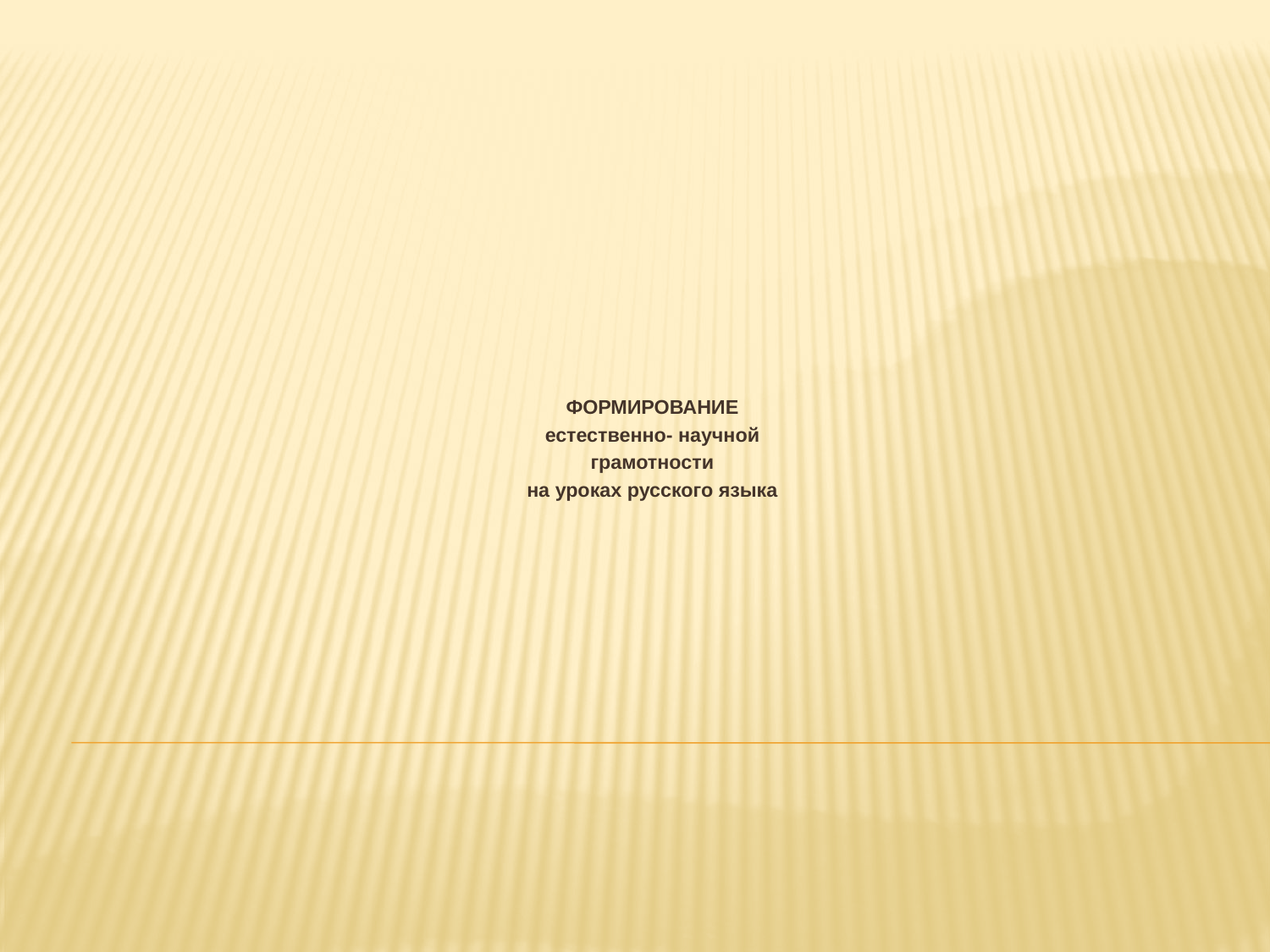

ФОРМИРОВАНИЕ
 естественно- научной
 грамотности
на уроках русского языка

#